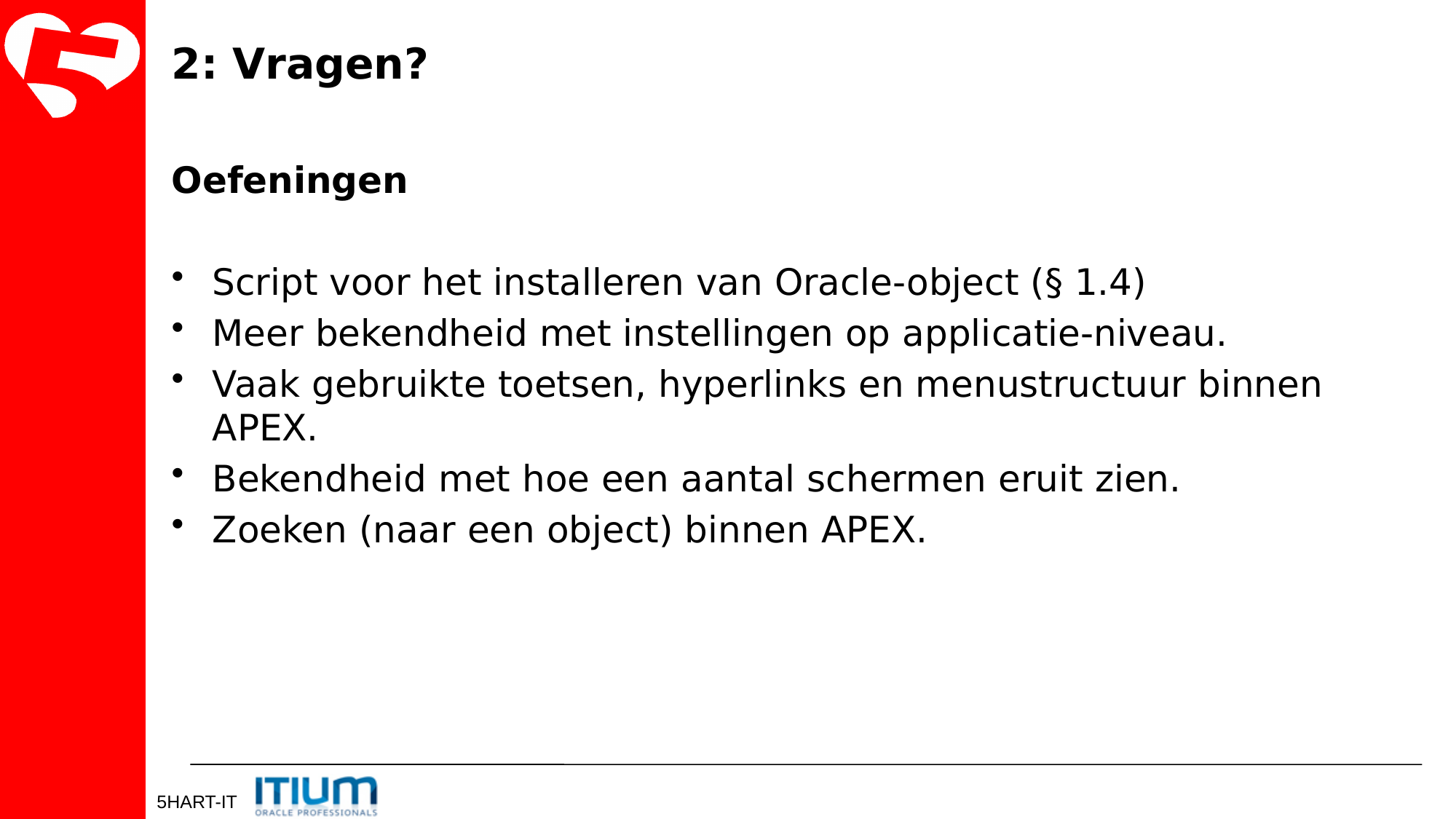

# 2: Vragen?
Oefeningen

Script voor het installeren van Oracle-object (§ 1.4)
Meer bekendheid met instellingen op applicatie-niveau.
Vaak gebruikte toetsen, hyperlinks en menustructuur binnen APEX.
Bekendheid met hoe een aantal schermen eruit zien.
Zoeken (naar een object) binnen APEX.